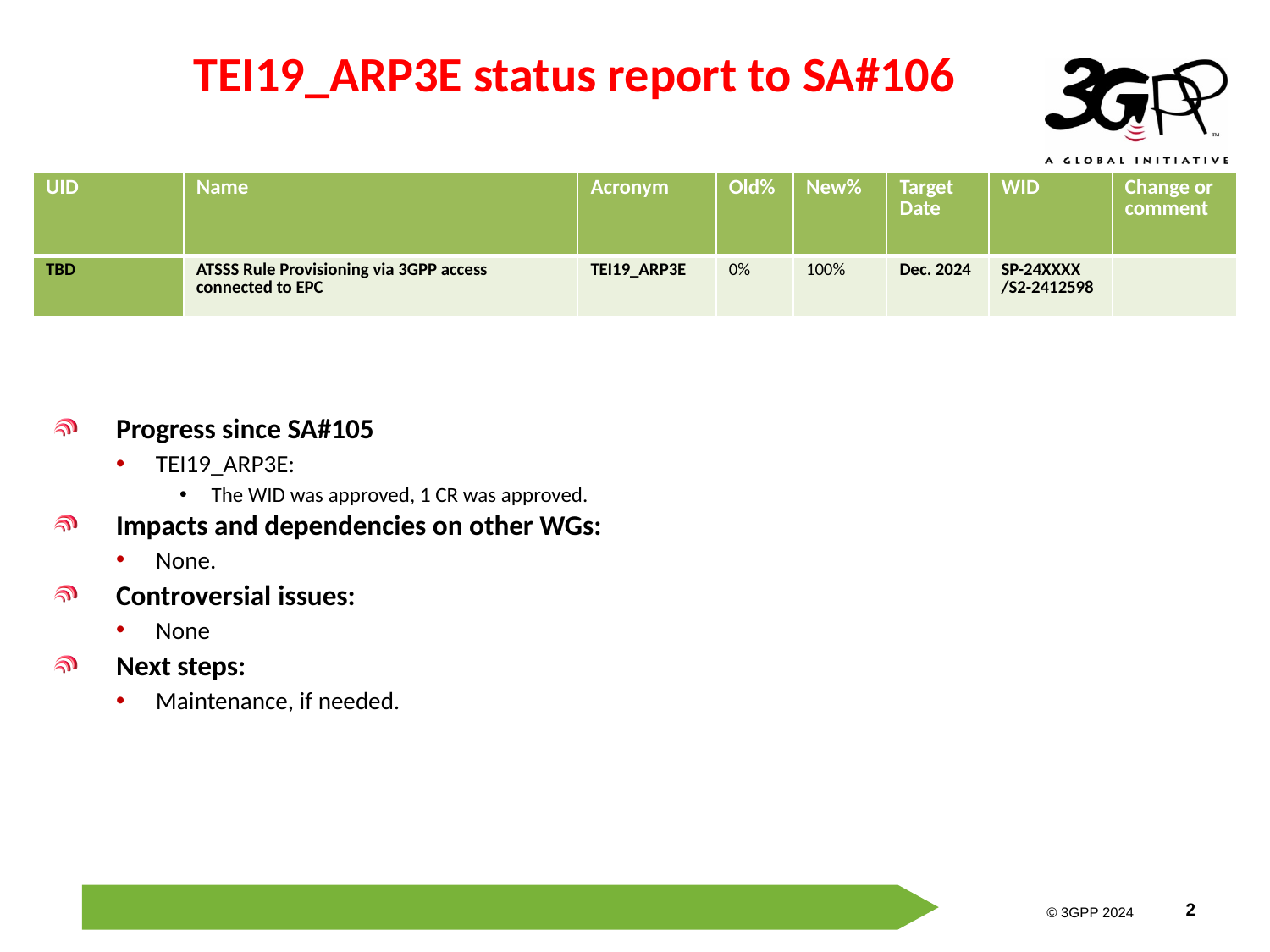

TEI19_ARP3E status report to SA#106
| UID | Name | Acronym | Old% | New% | Target Date | WID | Change or comment |
| --- | --- | --- | --- | --- | --- | --- | --- |
| TBD | ATSSS Rule Provisioning via 3GPP access connected to EPC | TEI19\_ARP3E | 0% | 100% | Dec. 2024 | SP-24XXXX /S2-2412598 |  |
Progress since SA#105
TEI19_ARP3E:
The WID was approved, 1 CR was approved.
Impacts and dependencies on other WGs:
None.
Controversial issues:
None
Next steps:
Maintenance, if needed.